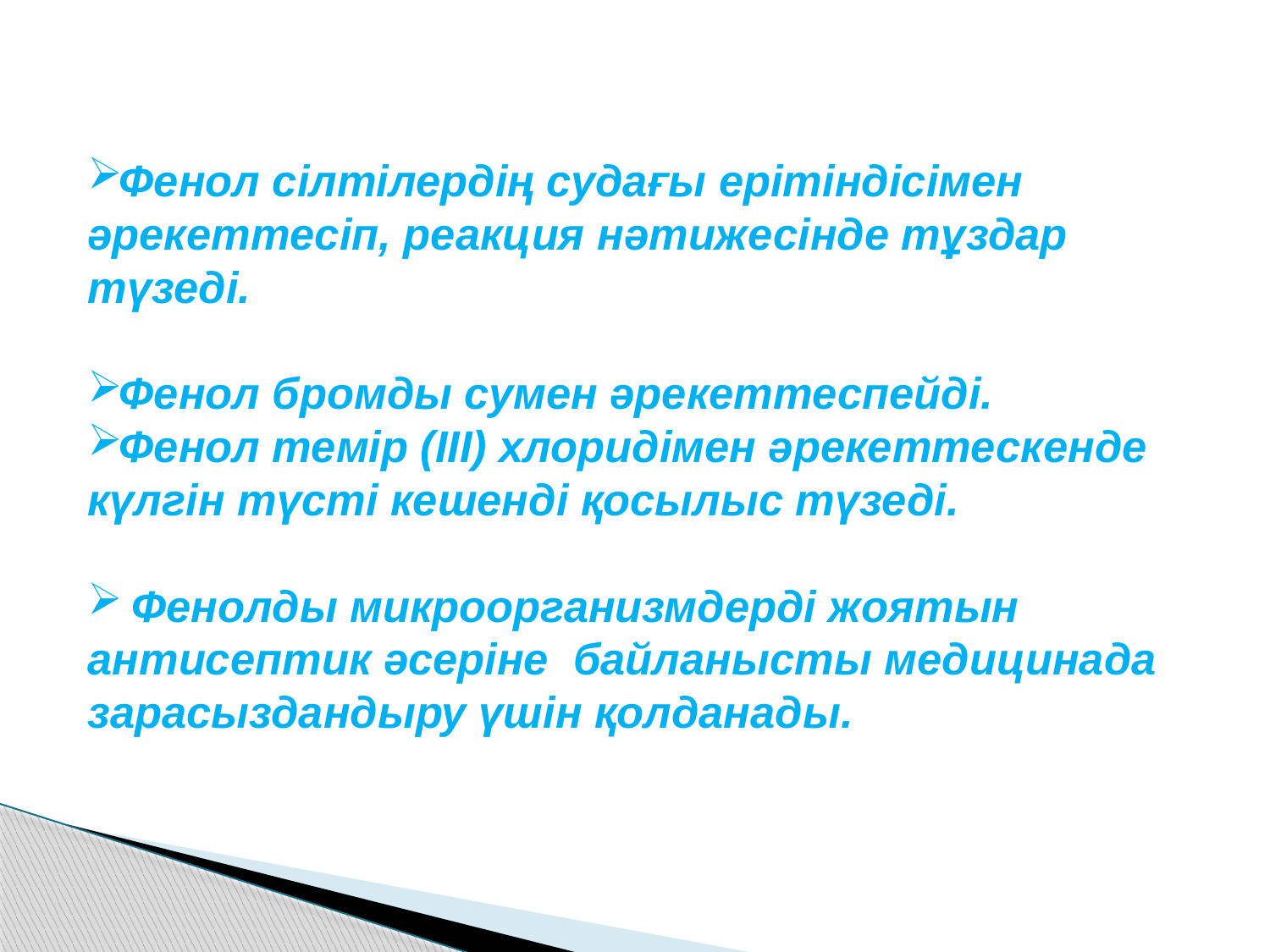

Фенол сілтілердің судағы ерітіндісімен әрекеттесіп, реакция нәтижесінде тұздар түзеді.

Фенол бромды сумен әрекеттеспейді.
Фенол темір (ІІІ) хлоридімен әрекеттескенде күлгін түсті кешенді қосылыс түзеді.

 Фенолды микроорганизмдерді жоятын антисептик әсеріне  байланысты медицинада зарасыздандыру үшін қолданады.